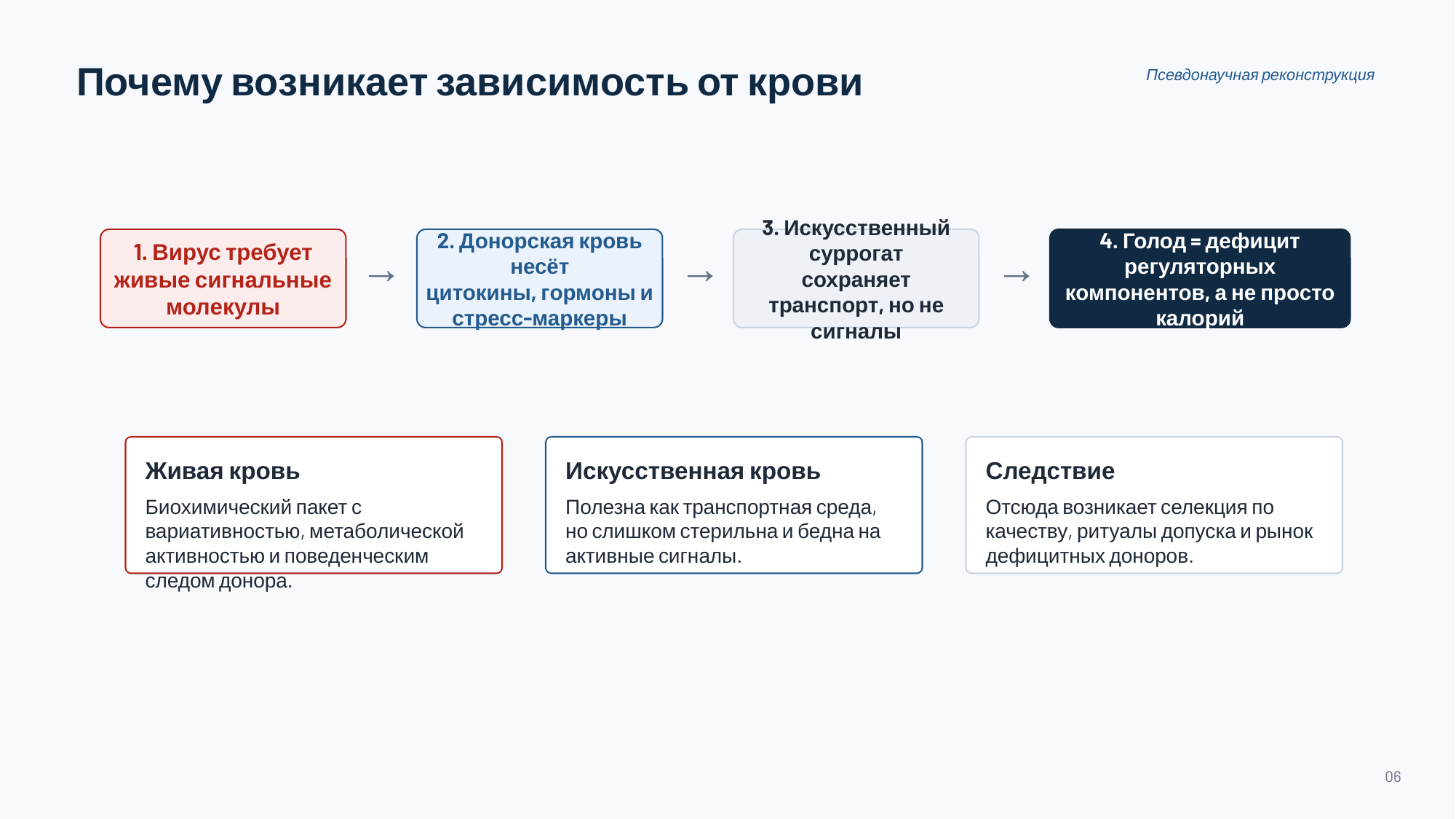

Почему возникает зависимость от крови
Псевдонаучная реконструкция

1. Вирус требует
живые сигнальные молекулы
2. Донорская кровь несёт
цитокины, гормоны и стресс-маркеры
3. Искусственный суррогат
сохраняет транспорт, но не сигналы
4. Голод = дефицит регуляторных
компонентов, а не просто калорий
→
→
→

Живая кровь
Искусственная кровь
Следствие
Биохимический пакет с вариативностью, метаболической активностью и поведенческим следом донора.
Полезна как транспортная среда, но слишком стерильна и бедна на активные сигналы.
Отсюда возникает селекция по качеству, ритуалы допуска и рынок дефицитных доноров.
06